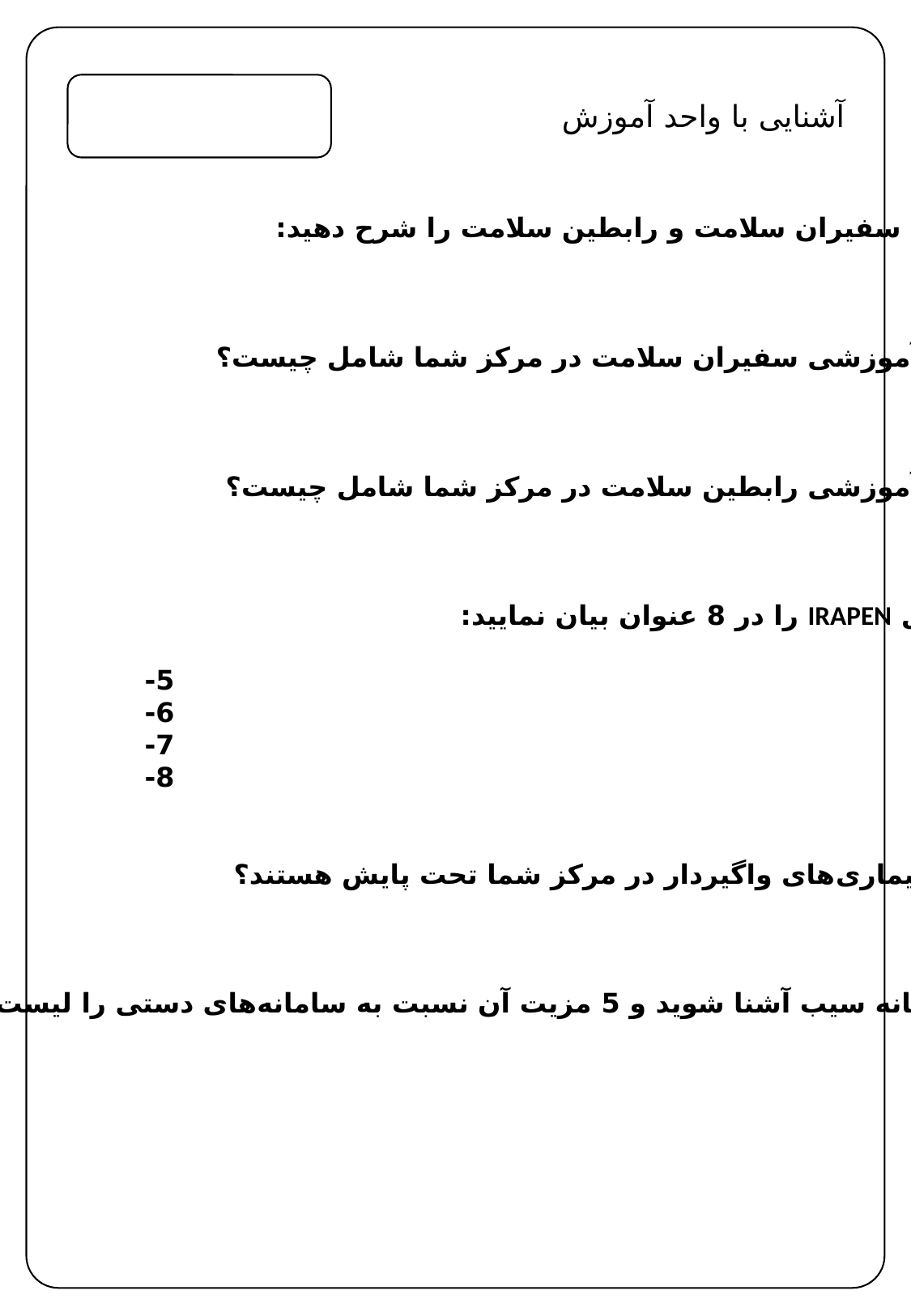

آشنایی با واحد آموزش
تفاوت سفیران سلامت و رابطین سلامت را شرح دهید:

بسته آموزشی سفیران سلامت در مرکز شما شامل چیست؟

بسته آموزشی رابطین سلامت در مرکز شما شامل چیست؟

پروتکل IRAPEN را در 8 عنوان بیان نمایید:

1-							5-
2-							6-
3-							7-
4-							8-

کدام بیماری‌های واگیردار در مرکز شما تحت پایش هستند؟

با سامانه سیب آشنا شوید و 5 مزیت آن نسبت به سامانه‌های دستی را لیست نمایید:

1-
2-
3-
4-
5-